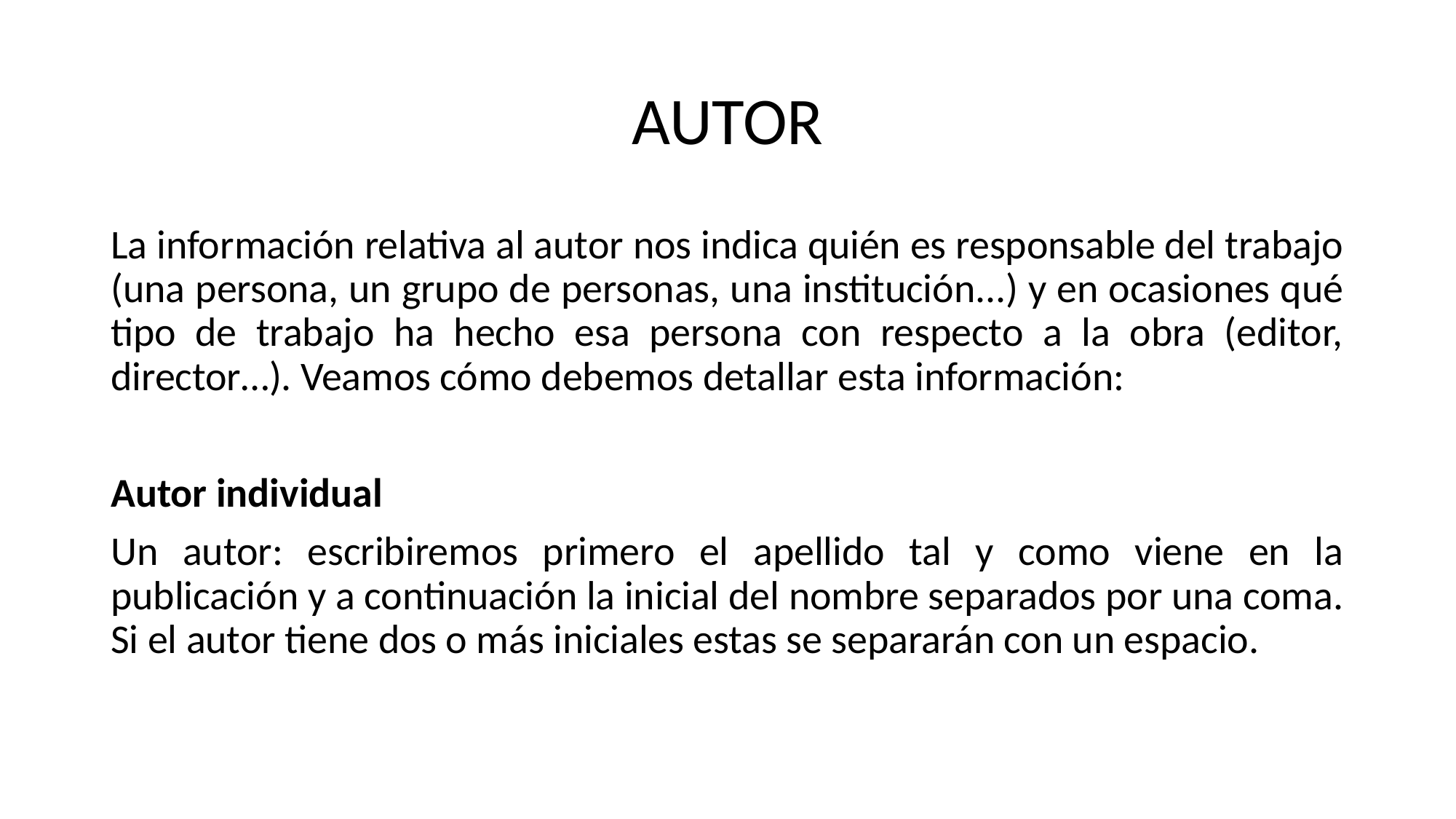

# AUTOR
La información relativa al autor nos indica quién es responsable del trabajo (una persona, un grupo de personas, una institución...) y en ocasiones qué tipo de trabajo ha hecho esa persona con respecto a la obra (editor, director…). Veamos cómo debemos detallar esta información:

Autor individual
Un autor: escribiremos primero el apellido tal y como viene en la publicación y a continuación la inicial del nombre separados por una coma. Si el autor tiene dos o más iniciales estas se separarán con un espacio.